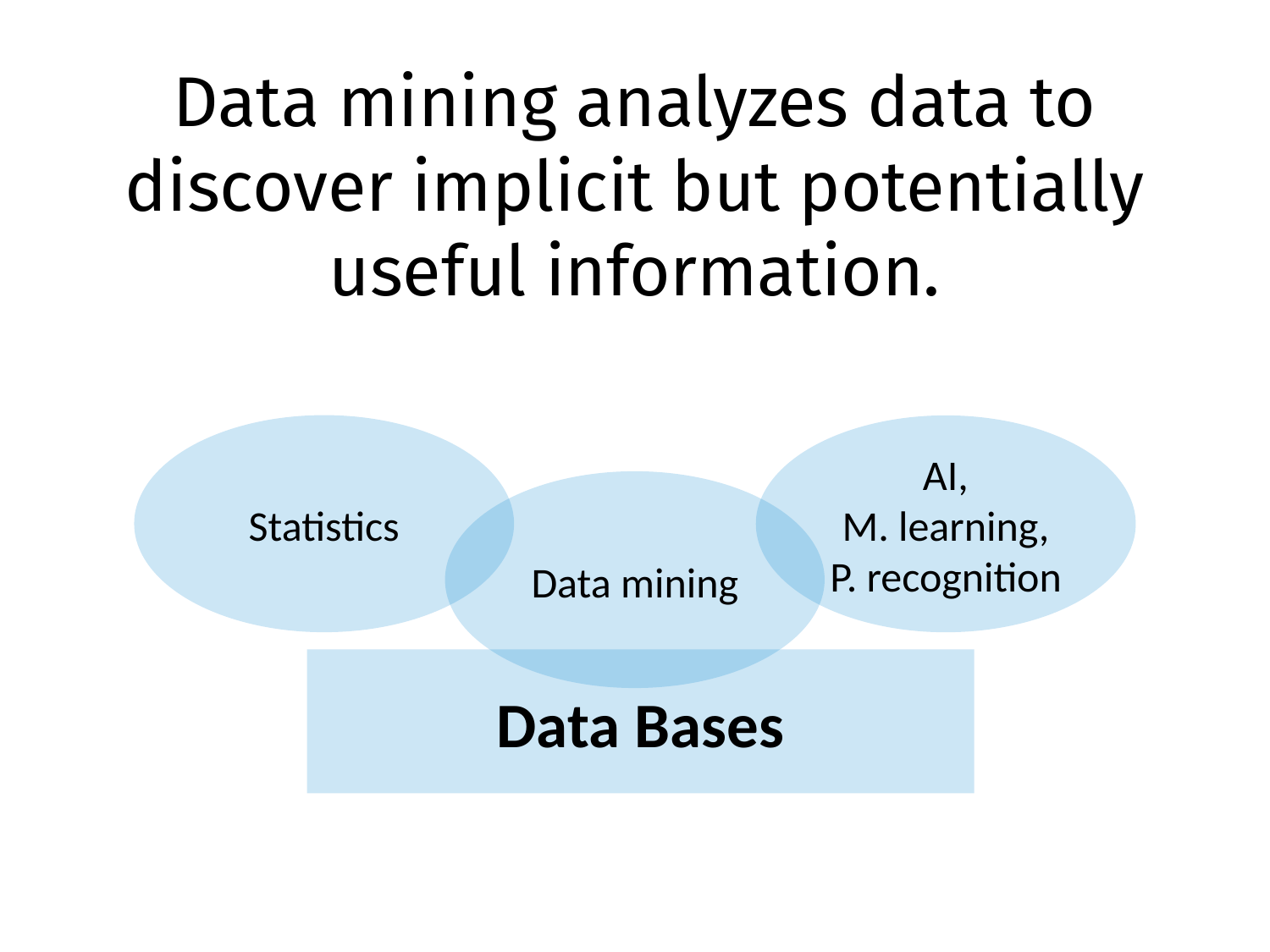

# Data mining analyzes data to discover implicit but potentially useful information.
Statistics
AI,
M. learning,
P. recognition
Data mining
Data Bases